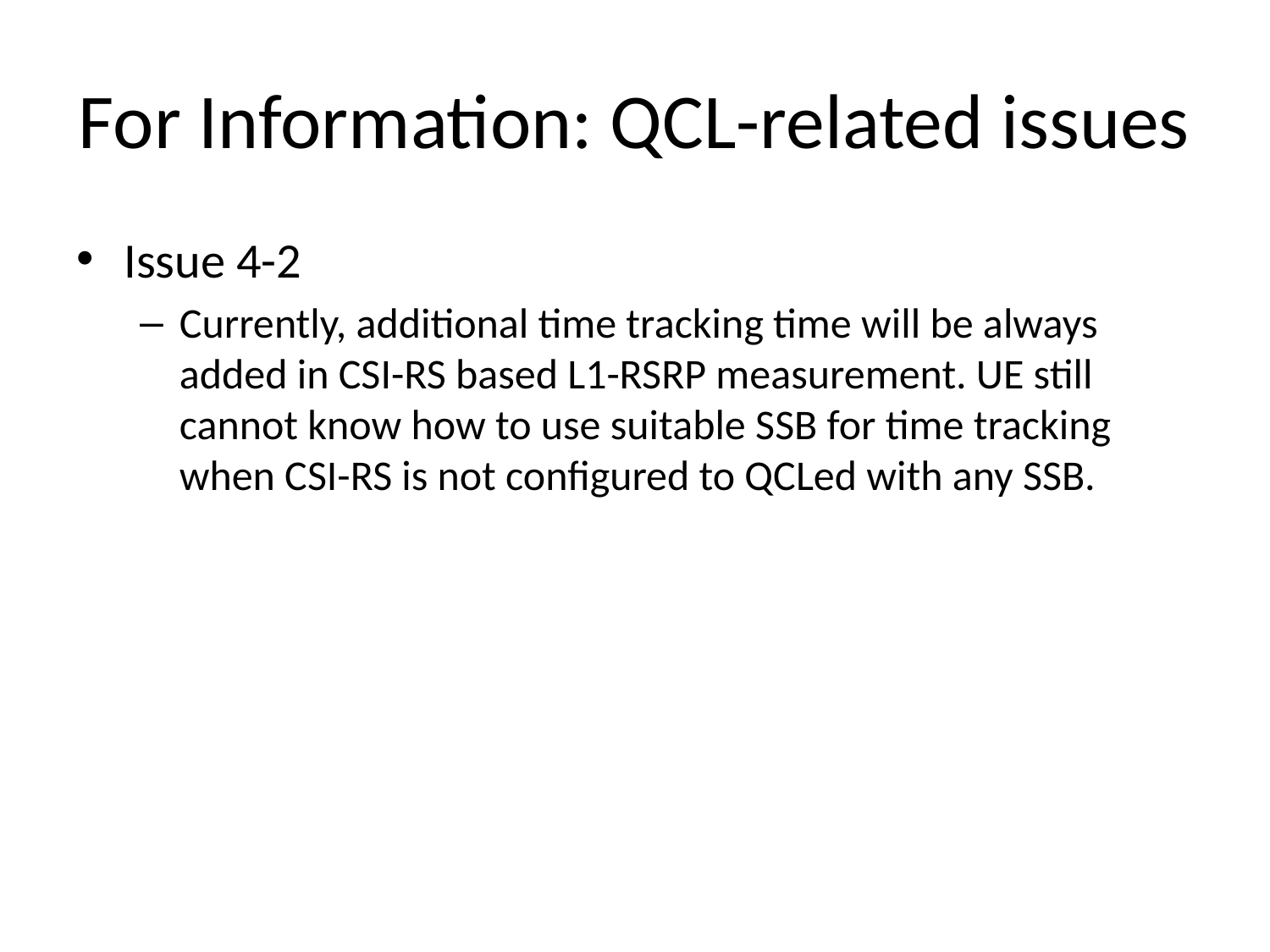

# For Information: QCL-related issues
Issue 4-2
Currently, additional time tracking time will be always added in CSI-RS based L1-RSRP measurement. UE still cannot know how to use suitable SSB for time tracking when CSI-RS is not configured to QCLed with any SSB.